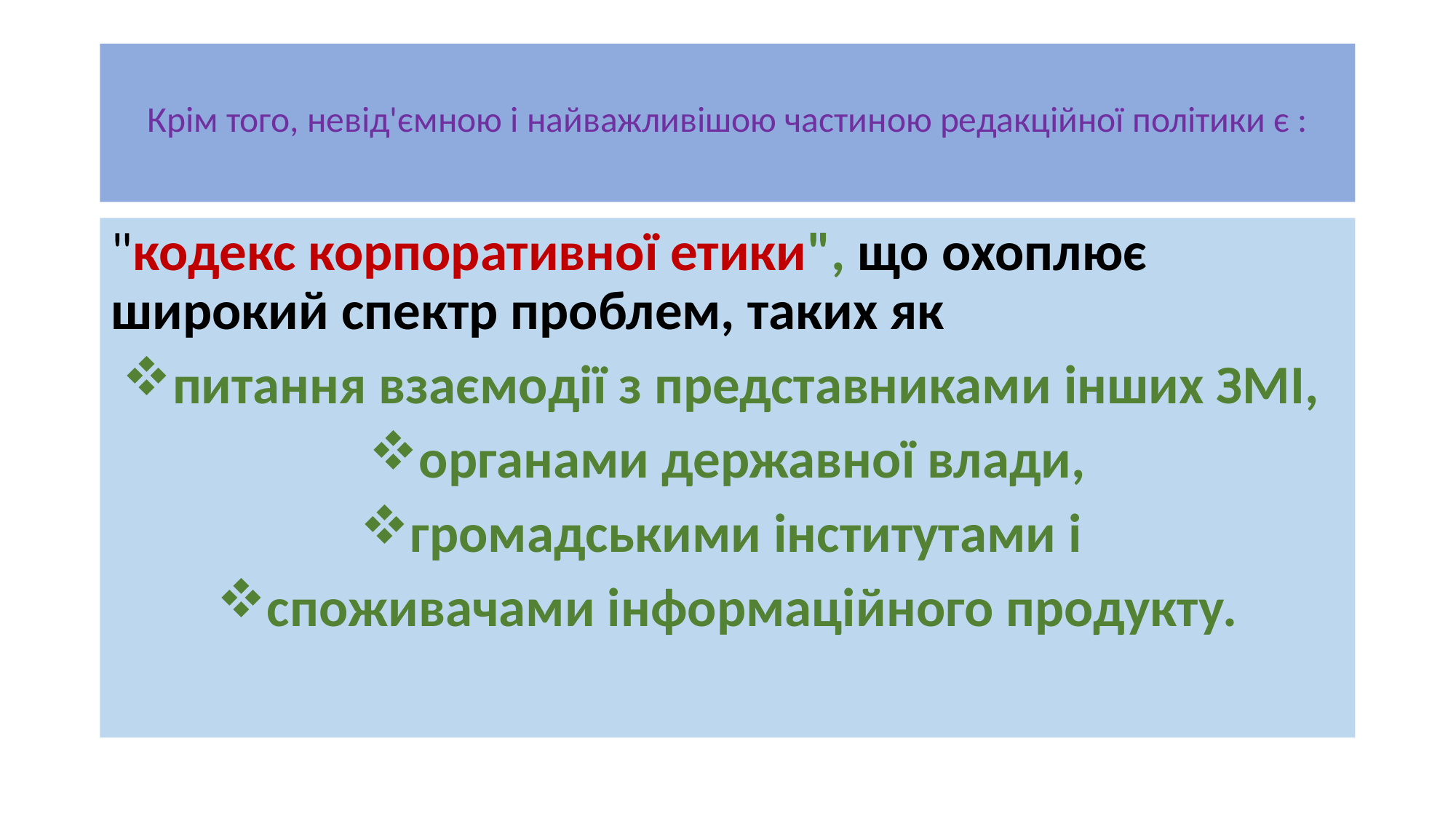

# Крім того, невід'ємною і найважливішою частиною редакційної політики є :
"кодекс корпоративної етики", що охоплює широкий спектр проблем, таких як
питання взаємодії з представниками інших ЗМІ,
органами державної влади,
громадськими інститутами і
споживачами інформаційного продукту.